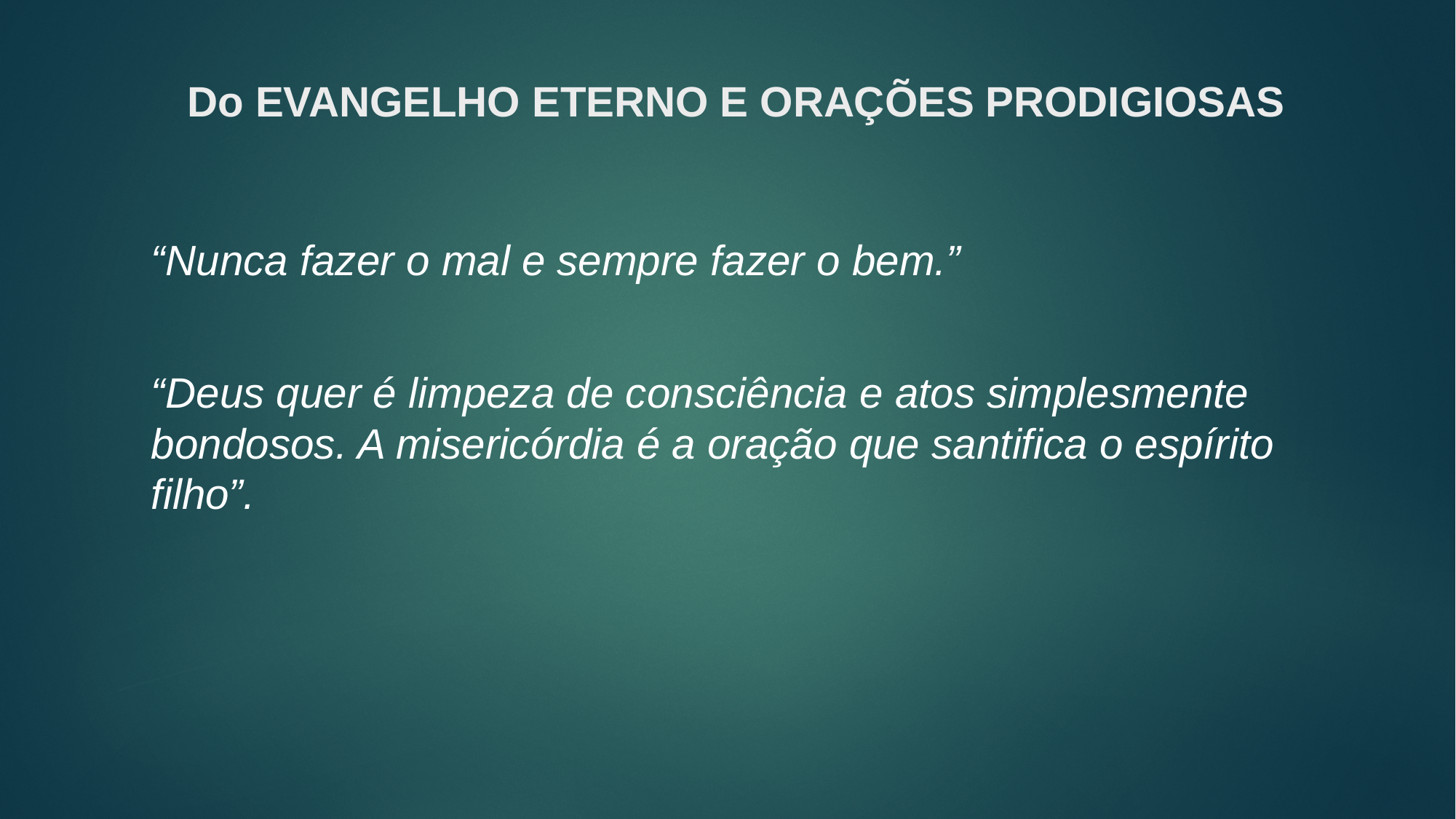

# Do EVANGELHO ETERNO E ORAÇÕES PRODIGIOSAS
“Nunca fazer o mal e sempre fazer o bem.”

“Deus quer é limpeza de consciência e atos simplesmente bondosos. A misericórdia é a oração que santifica o espírito filho”.